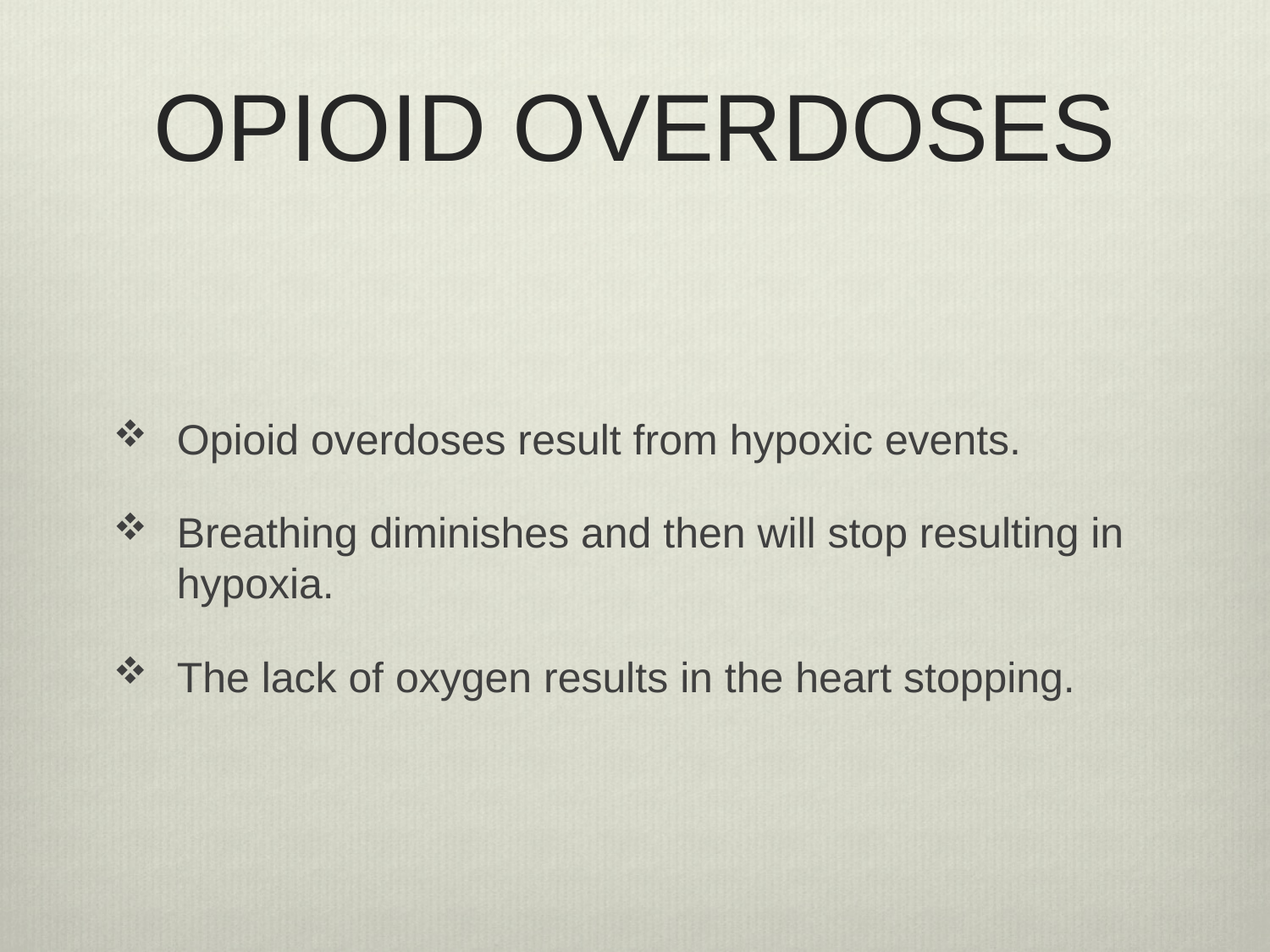

# OPIOID OVERDOSES

Opioid overdoses result from hypoxic events.
Breathing diminishes and then will stop resulting in hypoxia.
The lack of oxygen results in the heart stopping.